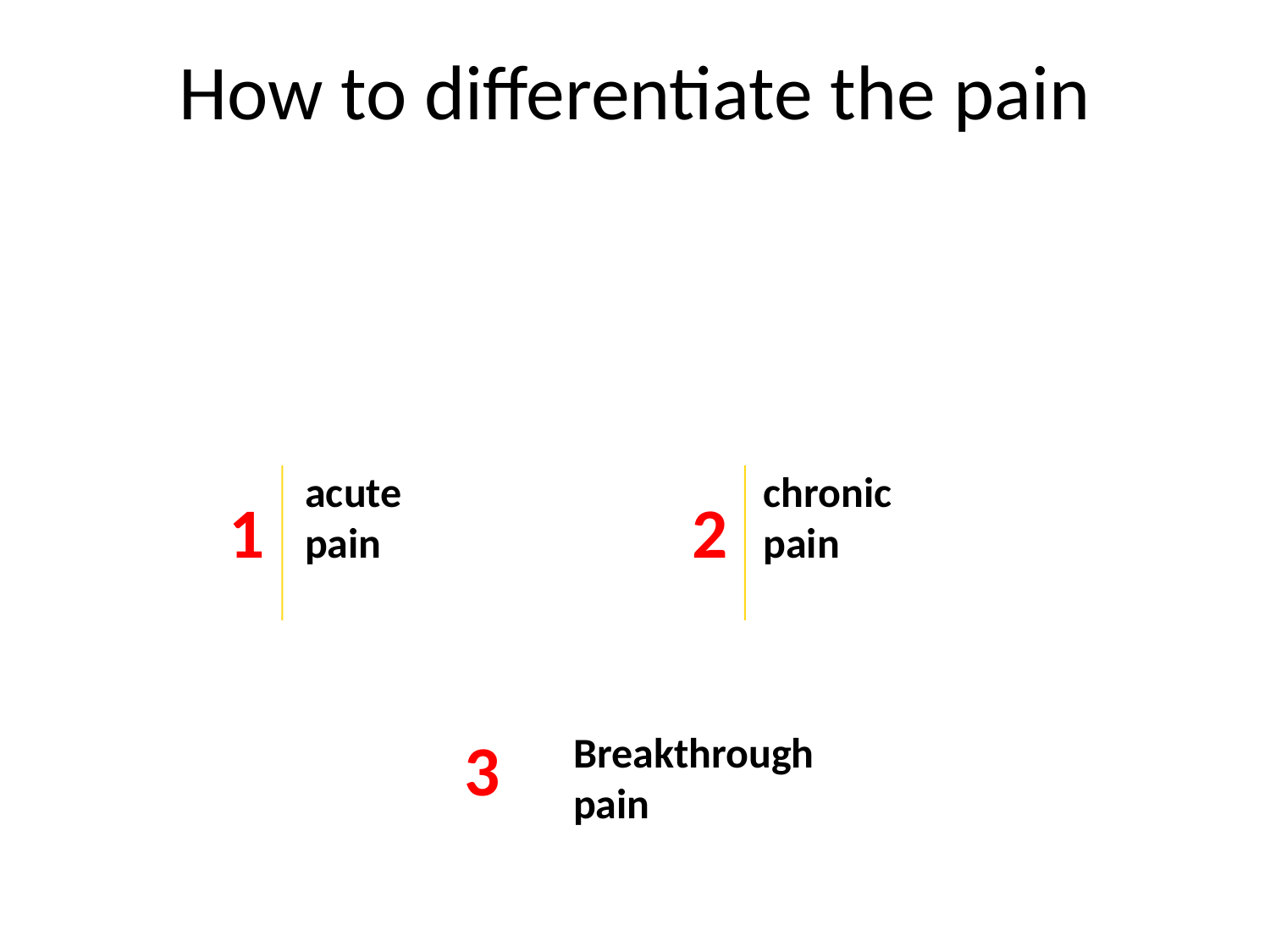

How to differentiate the pain
Zwei grosse physiopathologische Mechanismen
acute
pain
chronic
pain

1
2
3

Breakthrough
pain